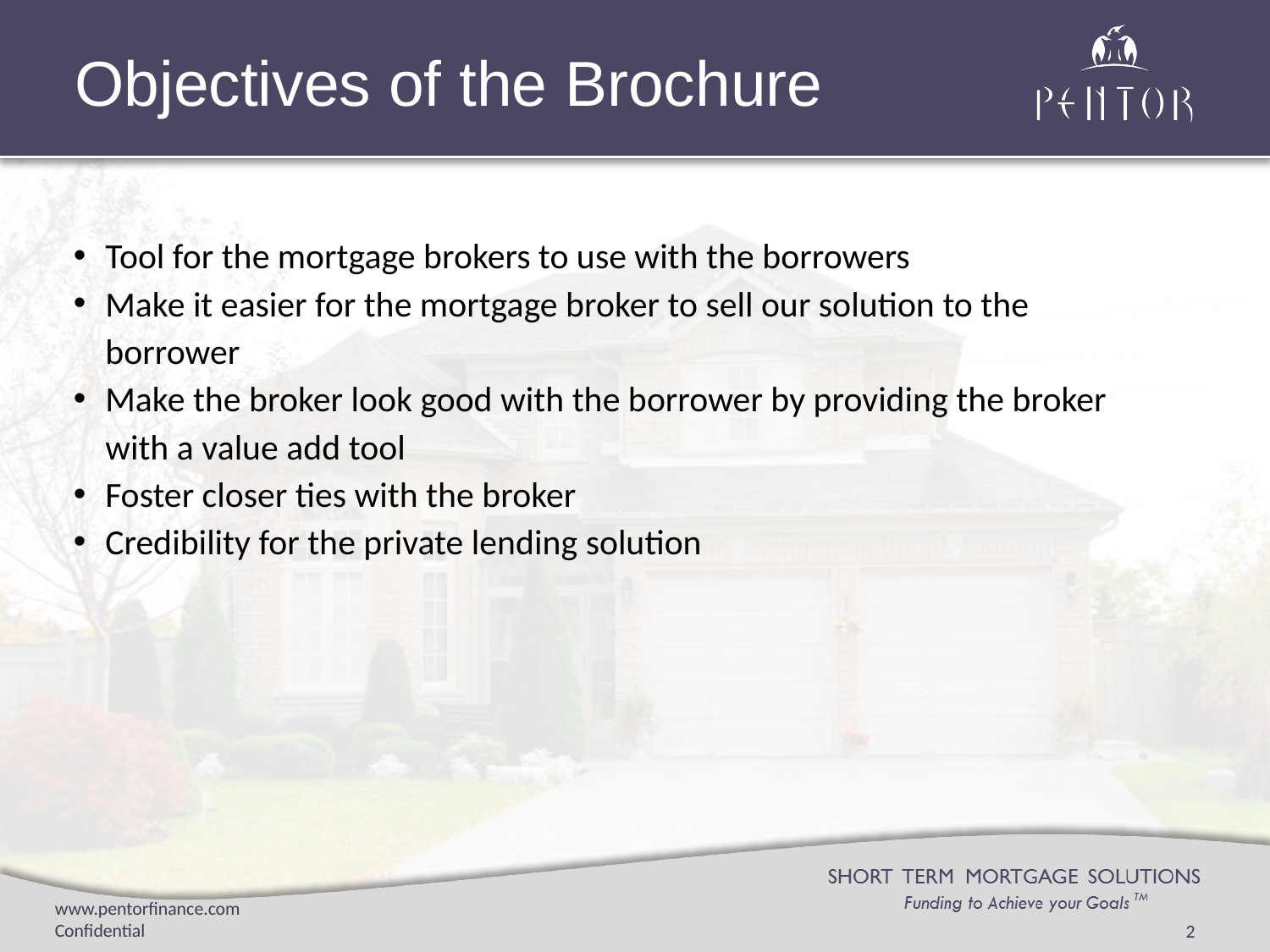

# Objectives of the Brochure
Tool for the mortgage brokers to use with the borrowers
Make it easier for the mortgage broker to sell our solution to the borrower
Make the broker look good with the borrower by providing the broker with a value add tool
Foster closer ties with the broker
Credibility for the private lending solution

2